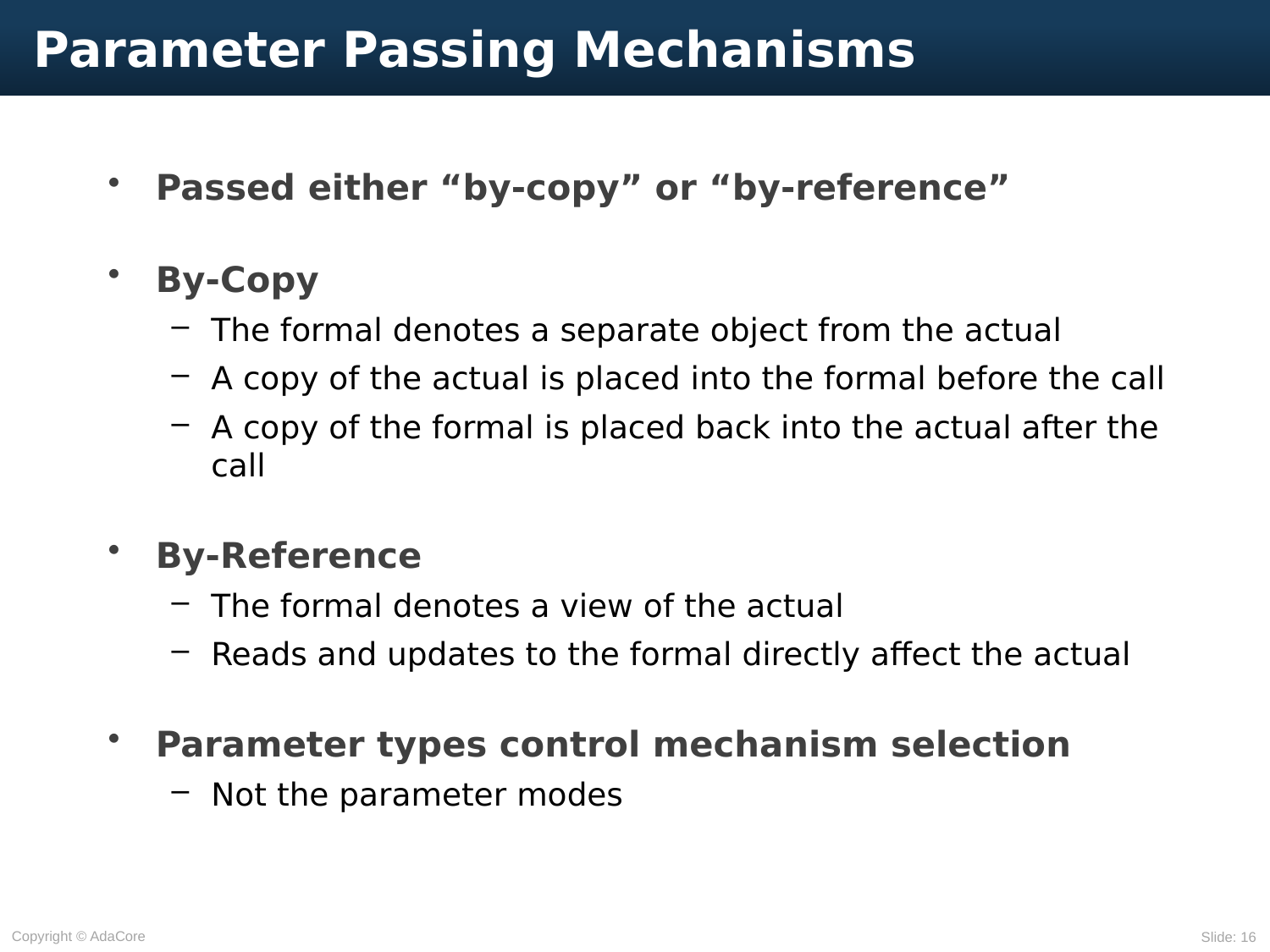

# Parameter Passing Mechanisms
Passed either “by-copy” or “by-reference”
By-Copy
The formal denotes a separate object from the actual
A copy of the actual is placed into the formal before the call
A copy of the formal is placed back into the actual after the call
By-Reference
The formal denotes a view of the actual
Reads and updates to the formal directly affect the actual
Parameter types control mechanism selection
Not the parameter modes